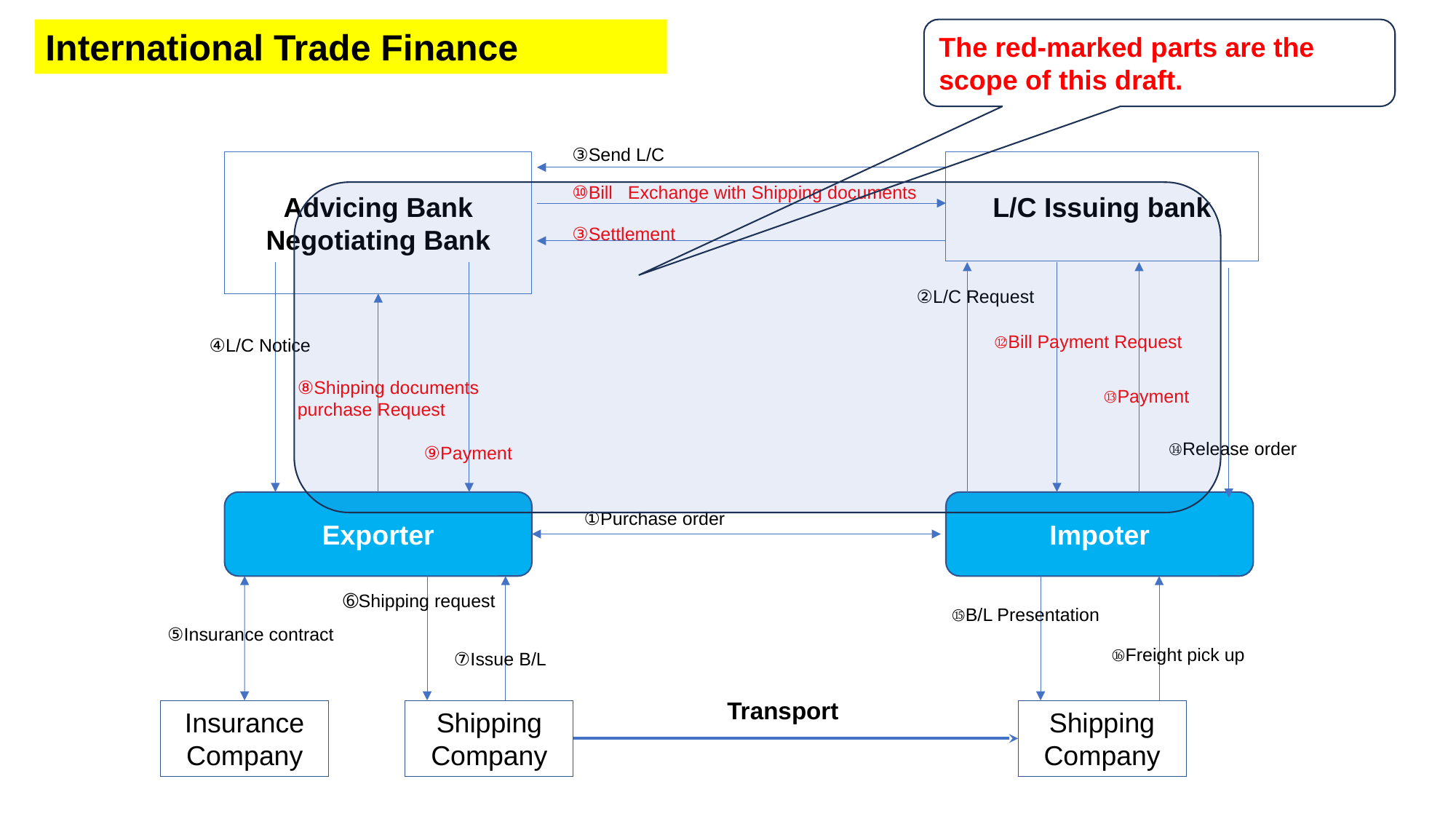

International Trade Finance
The red-marked parts are the scope of this draft.
③Send L/C

Advicing Bank
Negotiating Bank

L/C Issuing bank

⑩Bill   Exchange with Shipping documents

③Settlement
②L/C Request
⑫Bill Payment Request
④L/C Notice
⑧Shipping documents purchase Request
⑬Payment
⑭Release order
⑨Payment
Impoter
Exporter
①Purchase order
➅Shipping request
⑮B/L Presentation
⑤Insurance contract
⑯Freight pick up
⑦Issue B/L
Transport
Insurance
Company
Shipping
Company
Shipping
Company